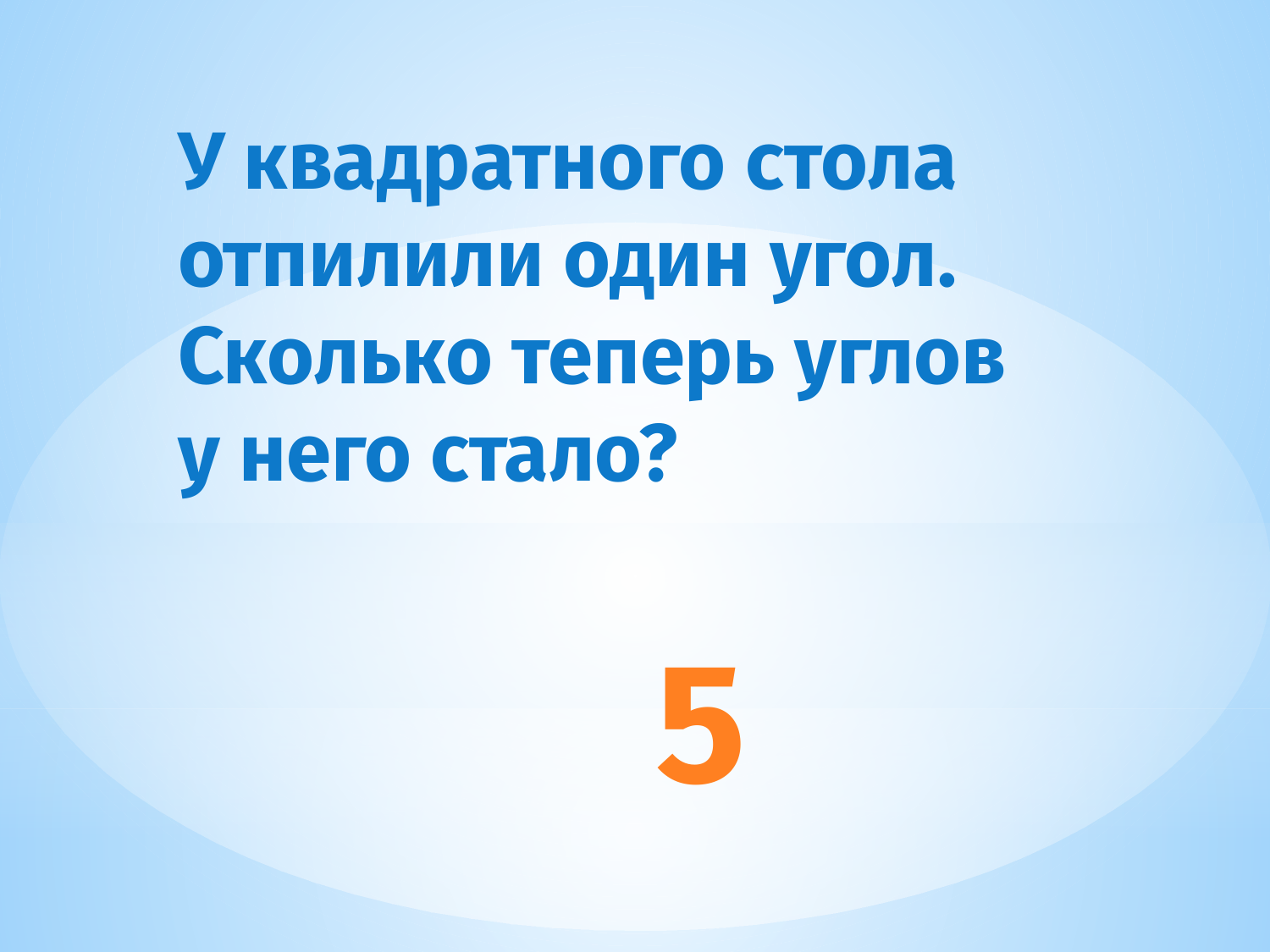

У квадратного стола отпилили один угол. Сколько теперь углов у него стало?
# 5